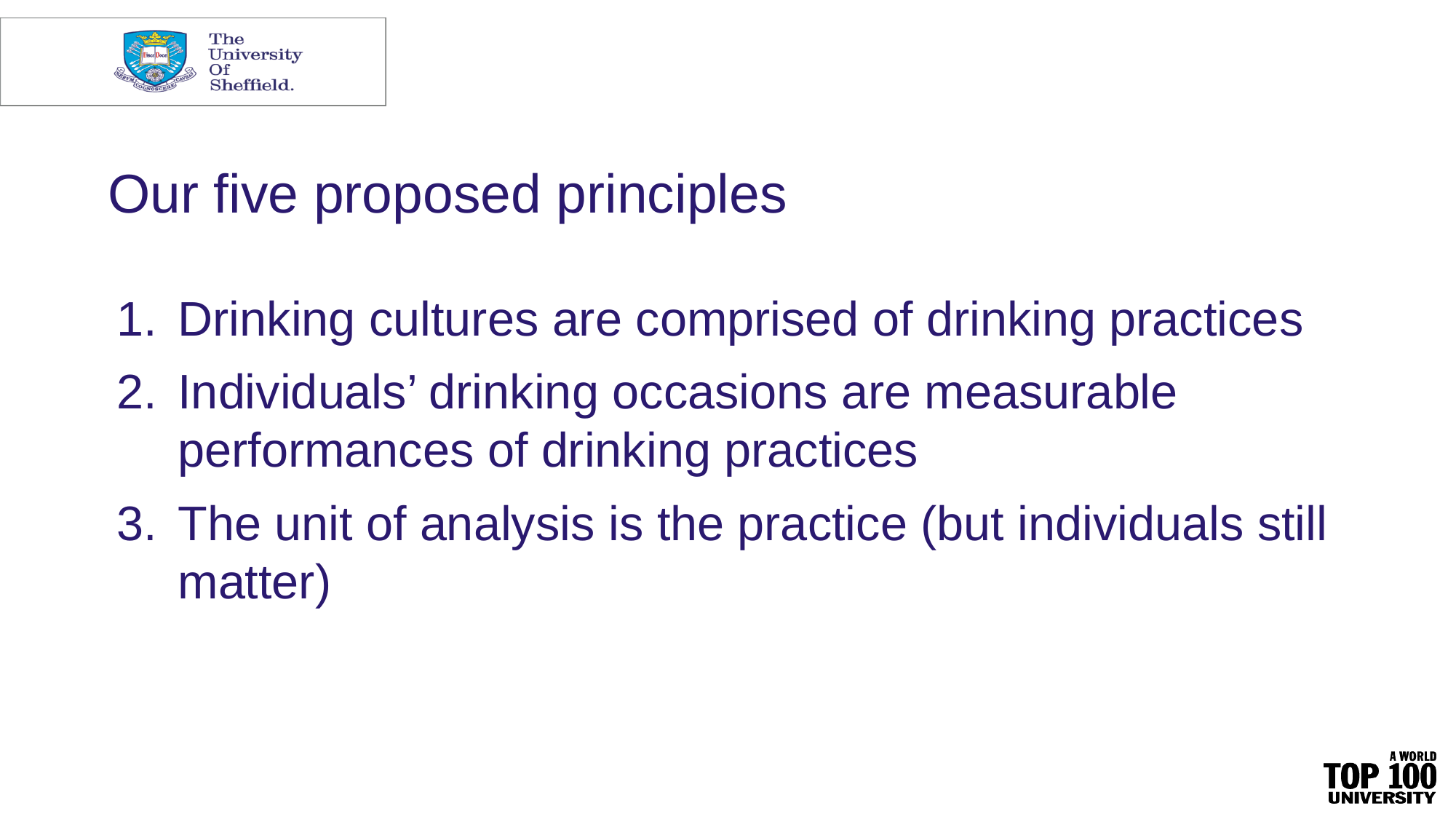

# Our five proposed principles
Drinking cultures are comprised of drinking practices
Individuals’ drinking occasions are measurable performances of drinking practices
The unit of analysis is the practice (but individuals still matter)